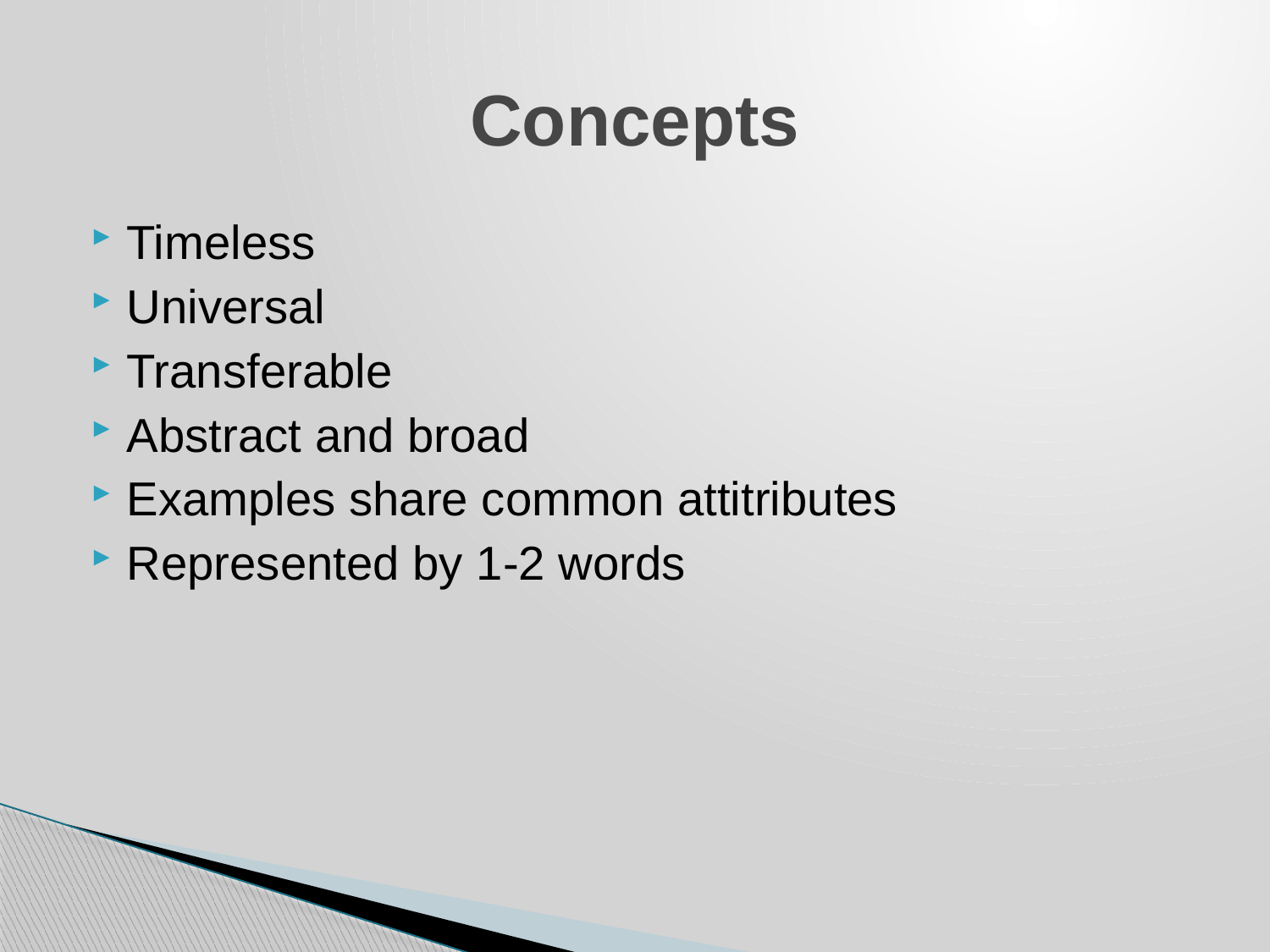

# Concepts
Timeless
Universal
Transferable
Abstract and broad
Examples share common attitributes
Represented by 1-2 words